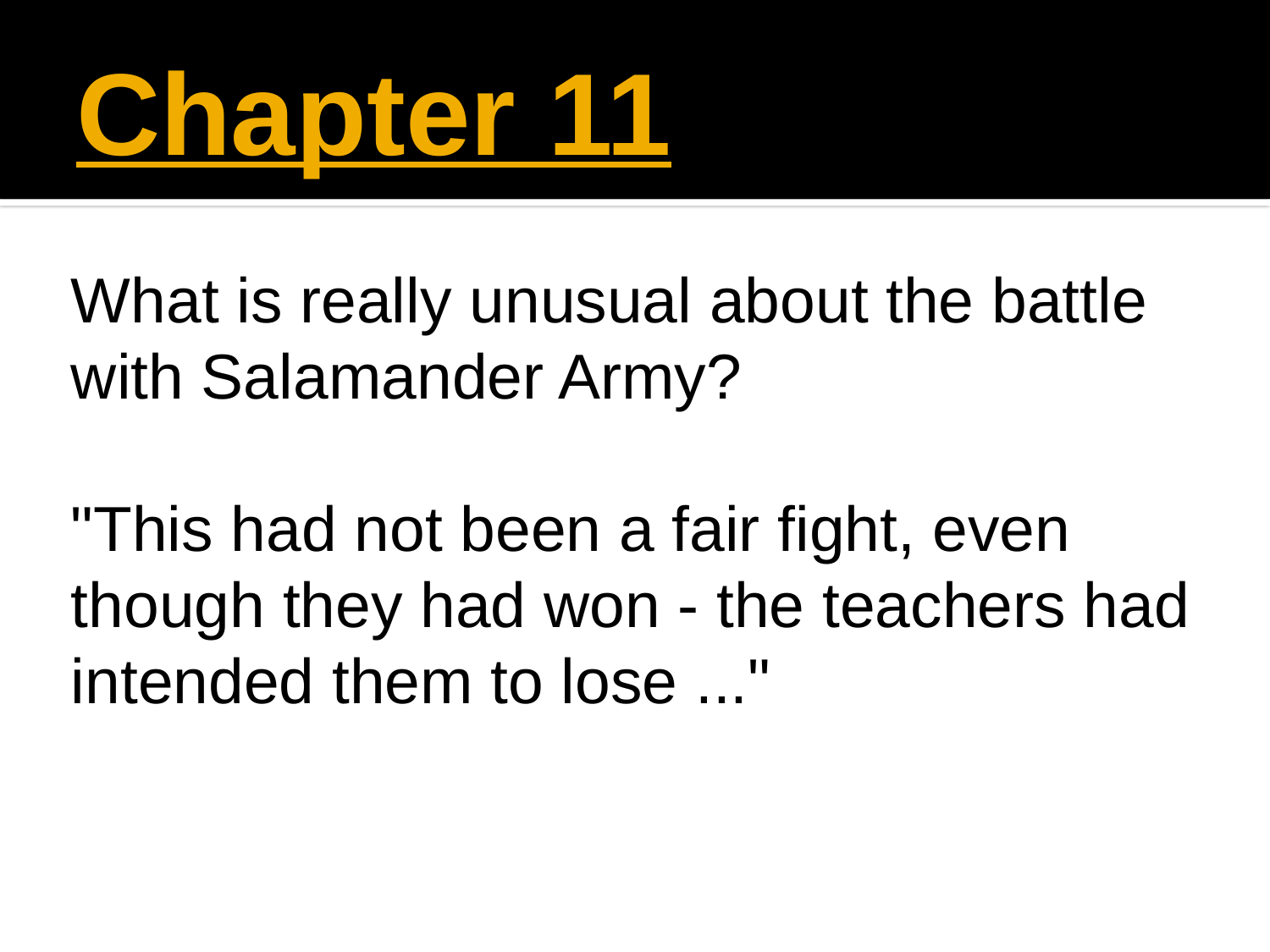

# Chapter 11
What is really unusual about the battle with Salamander Army?

"This had not been a fair fight, even though they had won - the teachers had intended them to lose ..."